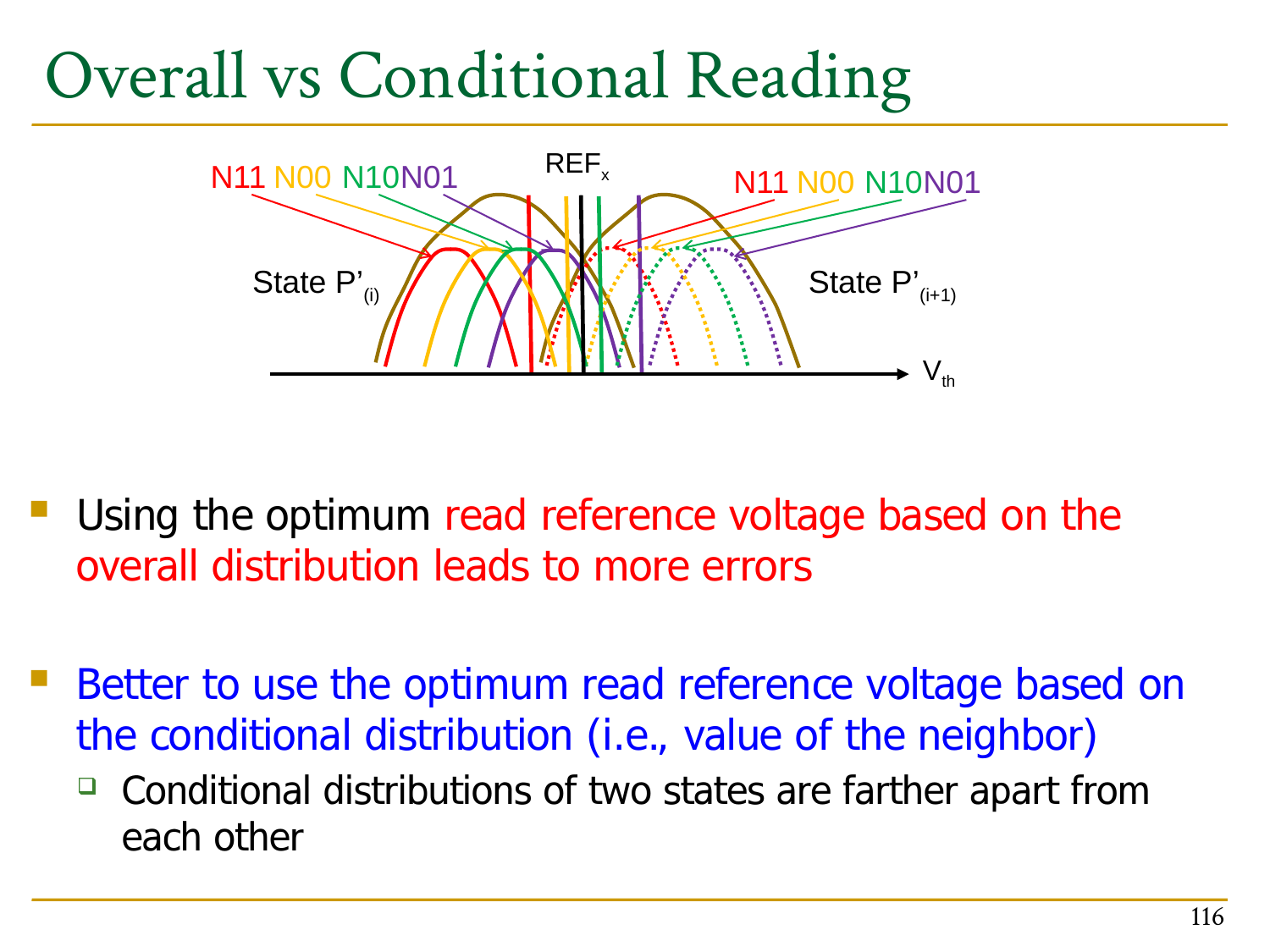

# Overall vs Conditional Reading
REFx
N11
N11

N00
N00

N10
N10

N01
N01

State P’(i)
State P’(i+1)
Vth
Using the optimum read reference voltage based on the overall distribution leads to more errors

Better to use the optimum read reference voltage based on the conditional distribution (i.e., value of the neighbor)
Conditional distributions of two states are farther apart from each other
116